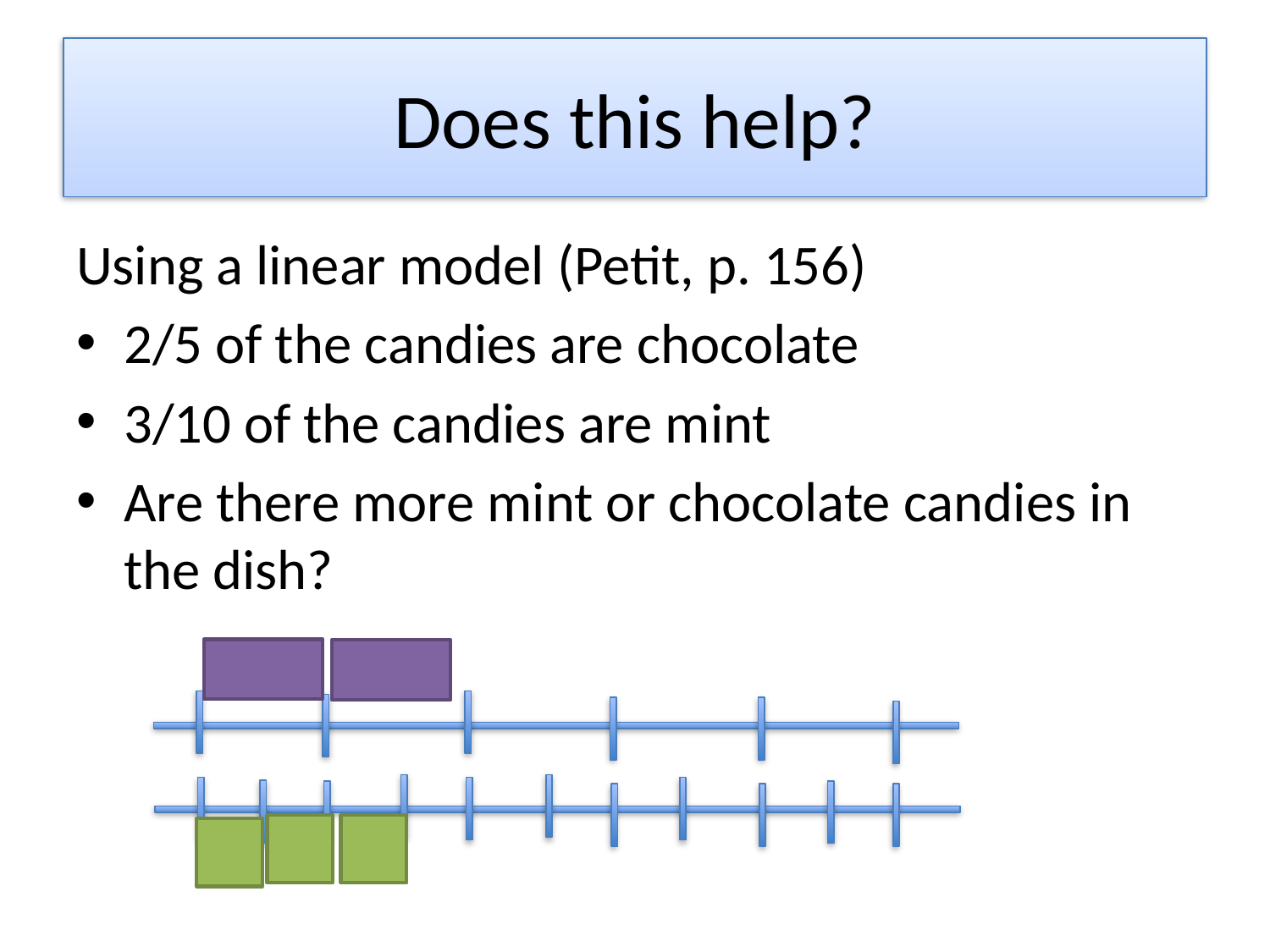

# Does this help?
Using a linear model (Petit, p. 156)
2/5 of the candies are chocolate
3/10 of the candies are mint
Are there more mint or chocolate candies in the dish?